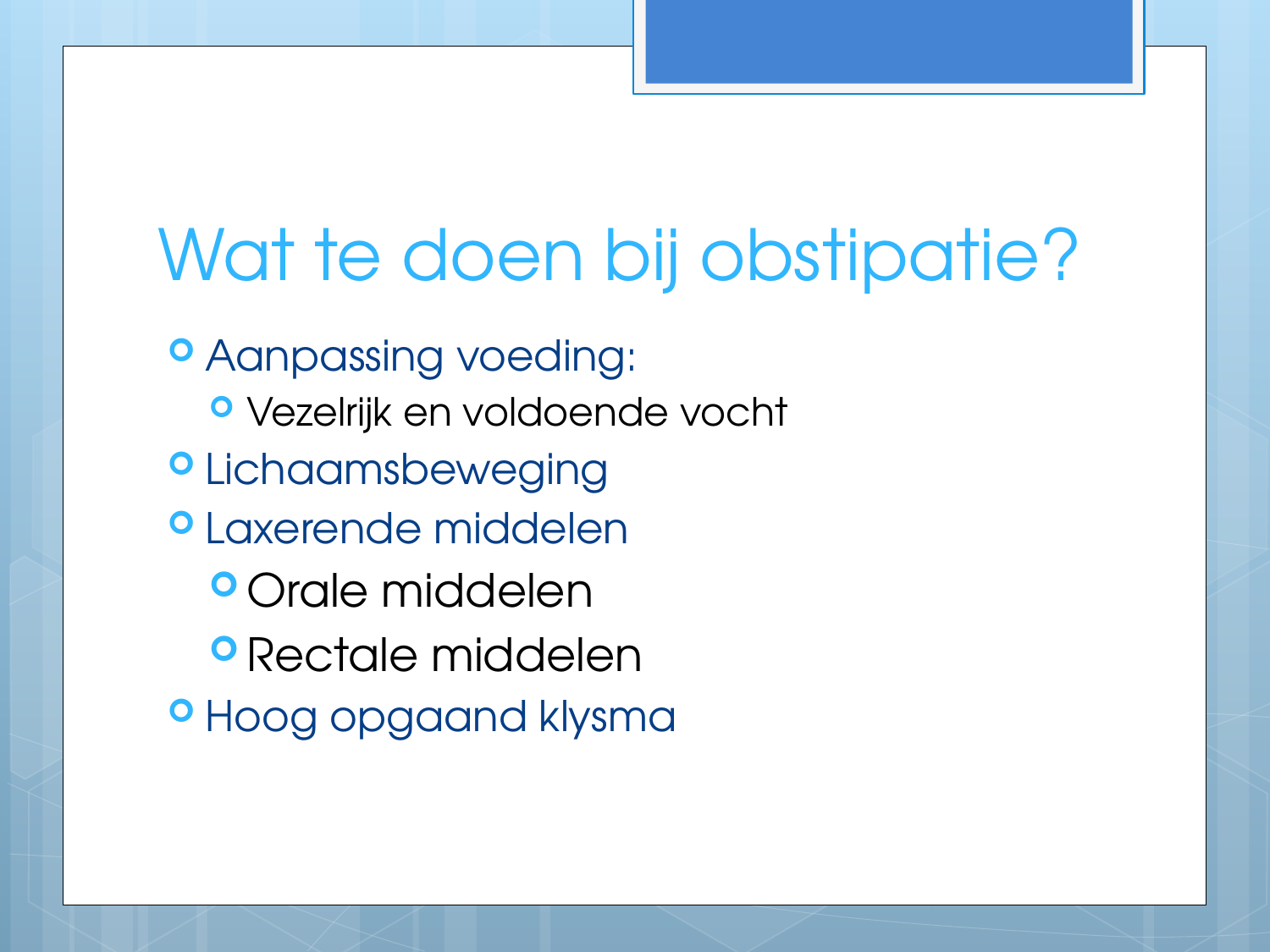

# Wat te doen bij obstipatie?
Aanpassing voeding:
Vezelrijk en voldoende vocht
Lichaamsbeweging
Laxerende middelen
Orale middelen
Rectale middelen
Hoog opgaand klysma